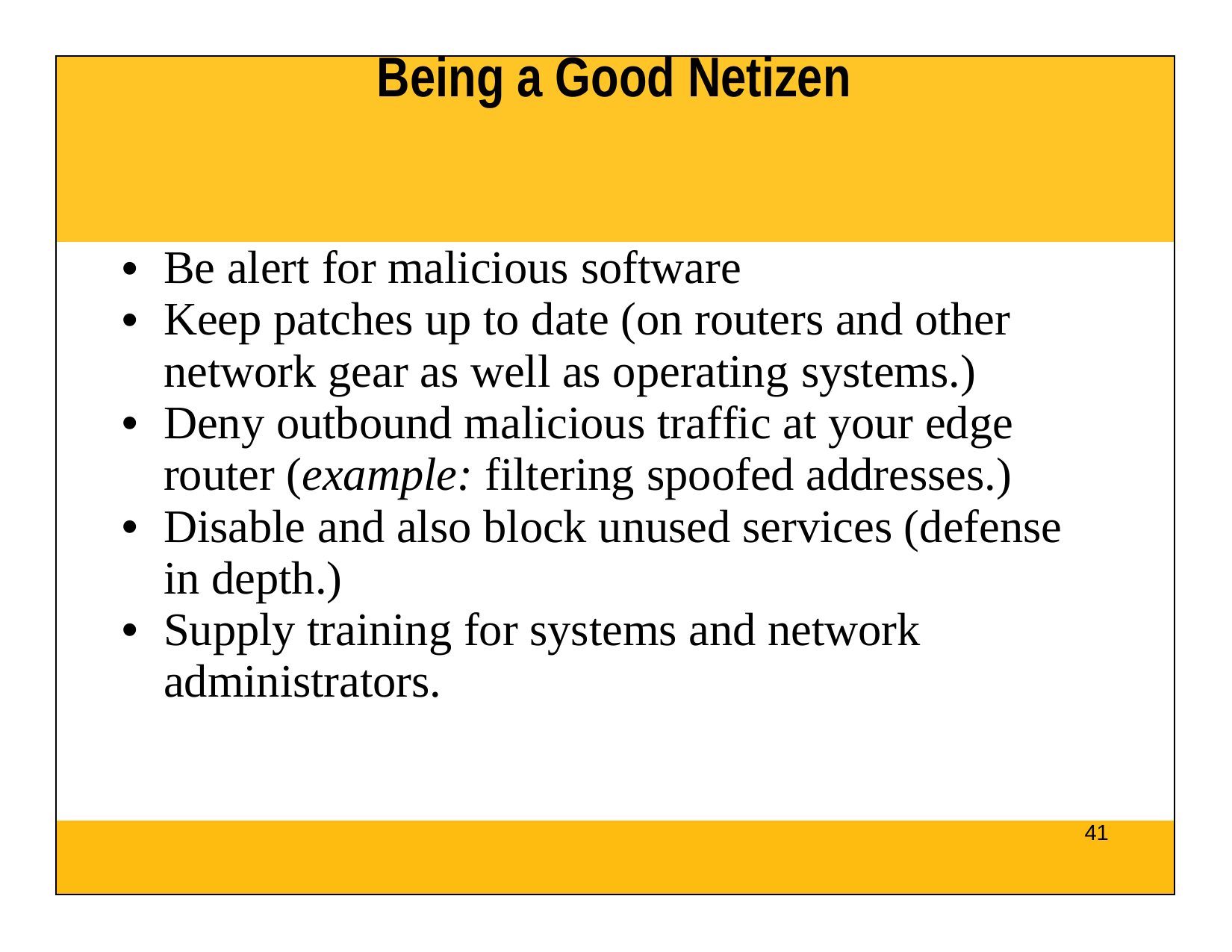

| Being a Good Netizen |
| --- |
| Be alert for malicious software Keep patches up to date (on routers and other network gear as well as operating systems.) Deny outbound malicious traffic at your edge router (example: filtering spoofed addresses.) Disable and also block unused services (defense in depth.) Supply training for systems and network administrators. |
| 41 |